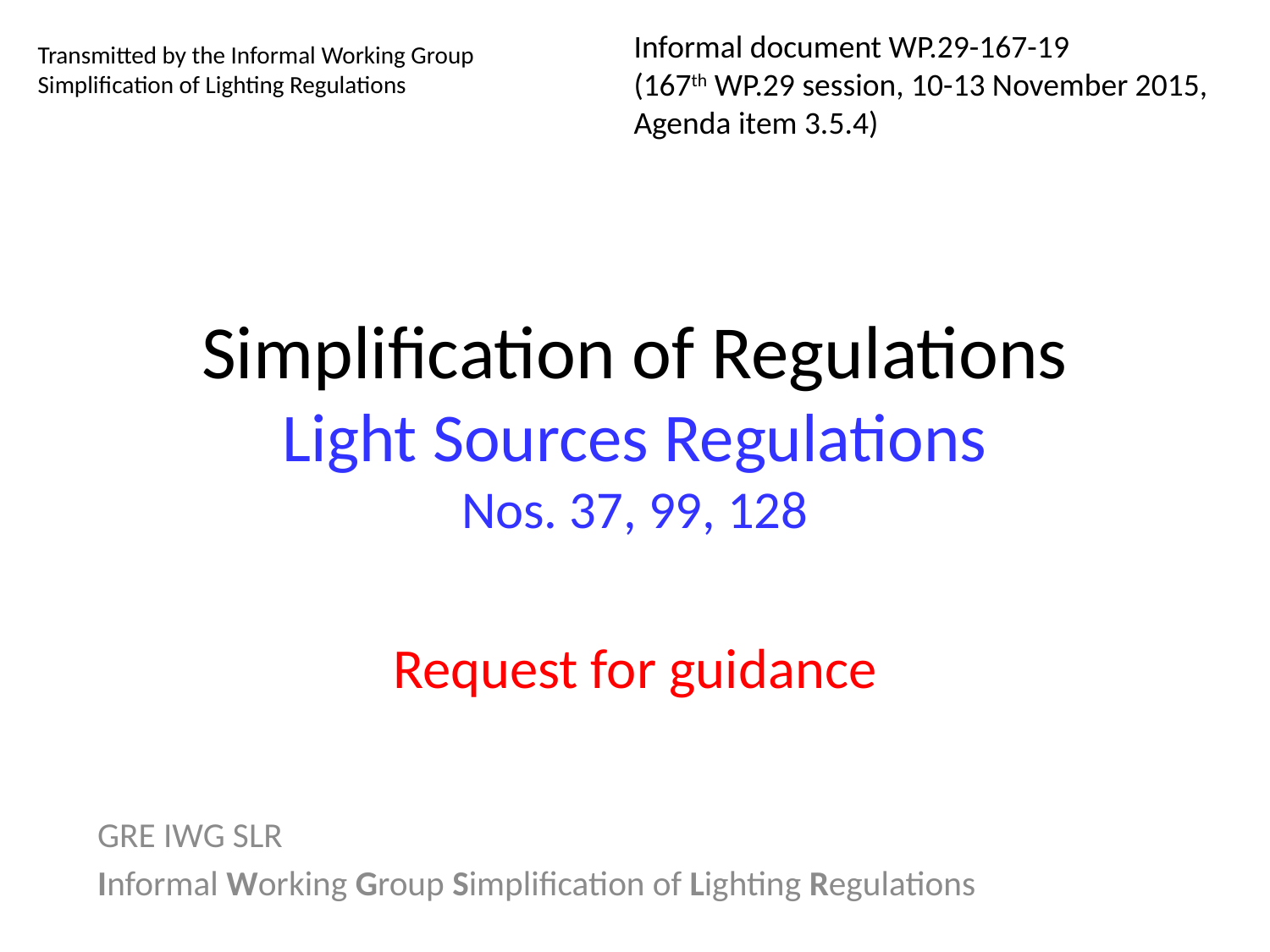

Informal document WP.29-167-19
(167th WP.29 session, 10-13 November 2015,
Agenda item 3.5.4)
Transmitted by the Informal Working Group
Simplification of Lighting Regulations

# Simplification of Regulations Light Sources Regulations Nos. 37, 99, 128
Request for guidance
GRE IWG SLR
Informal Working Group Simplification of Lighting Regulations